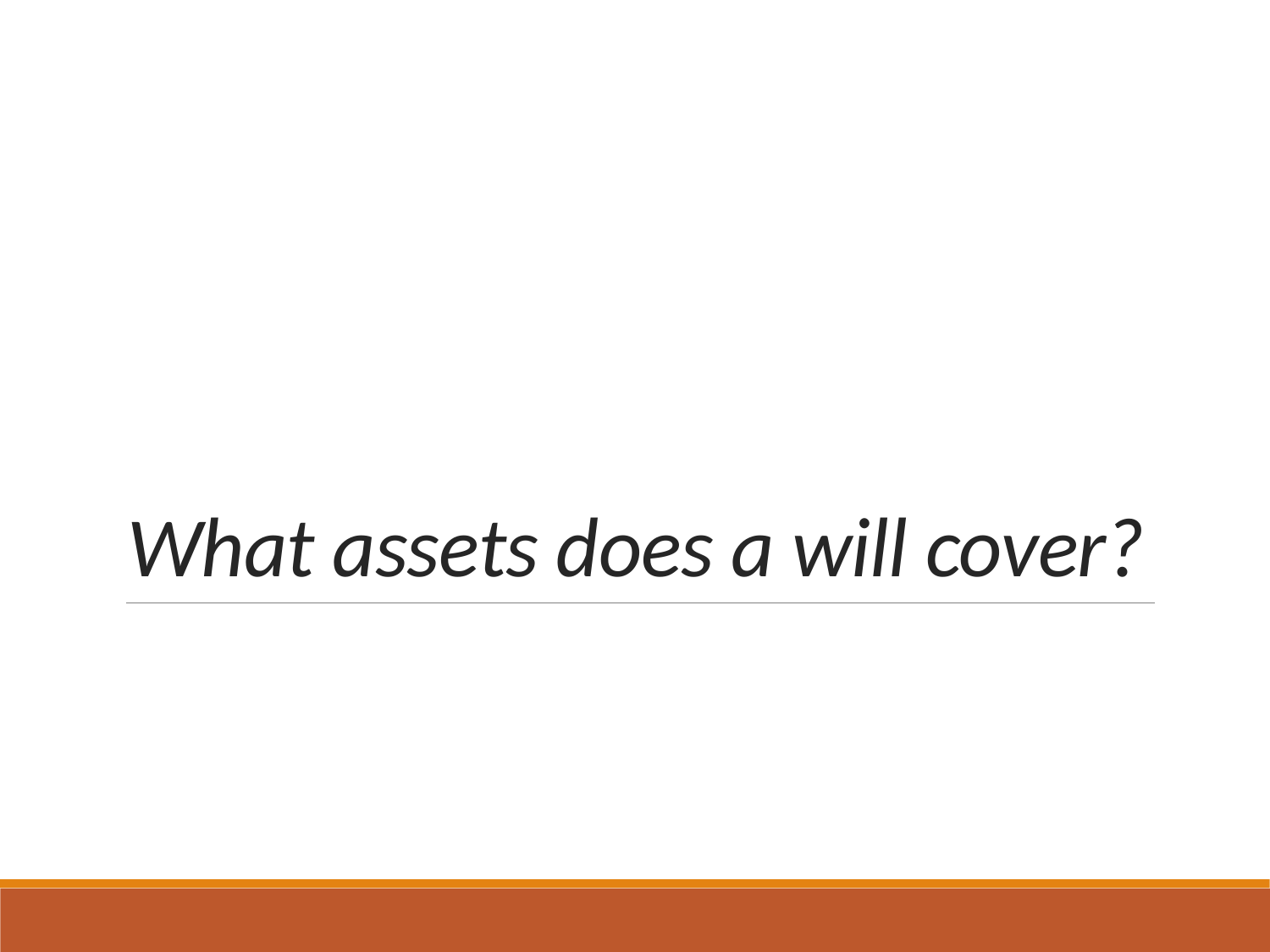

# What assets does a will cover?